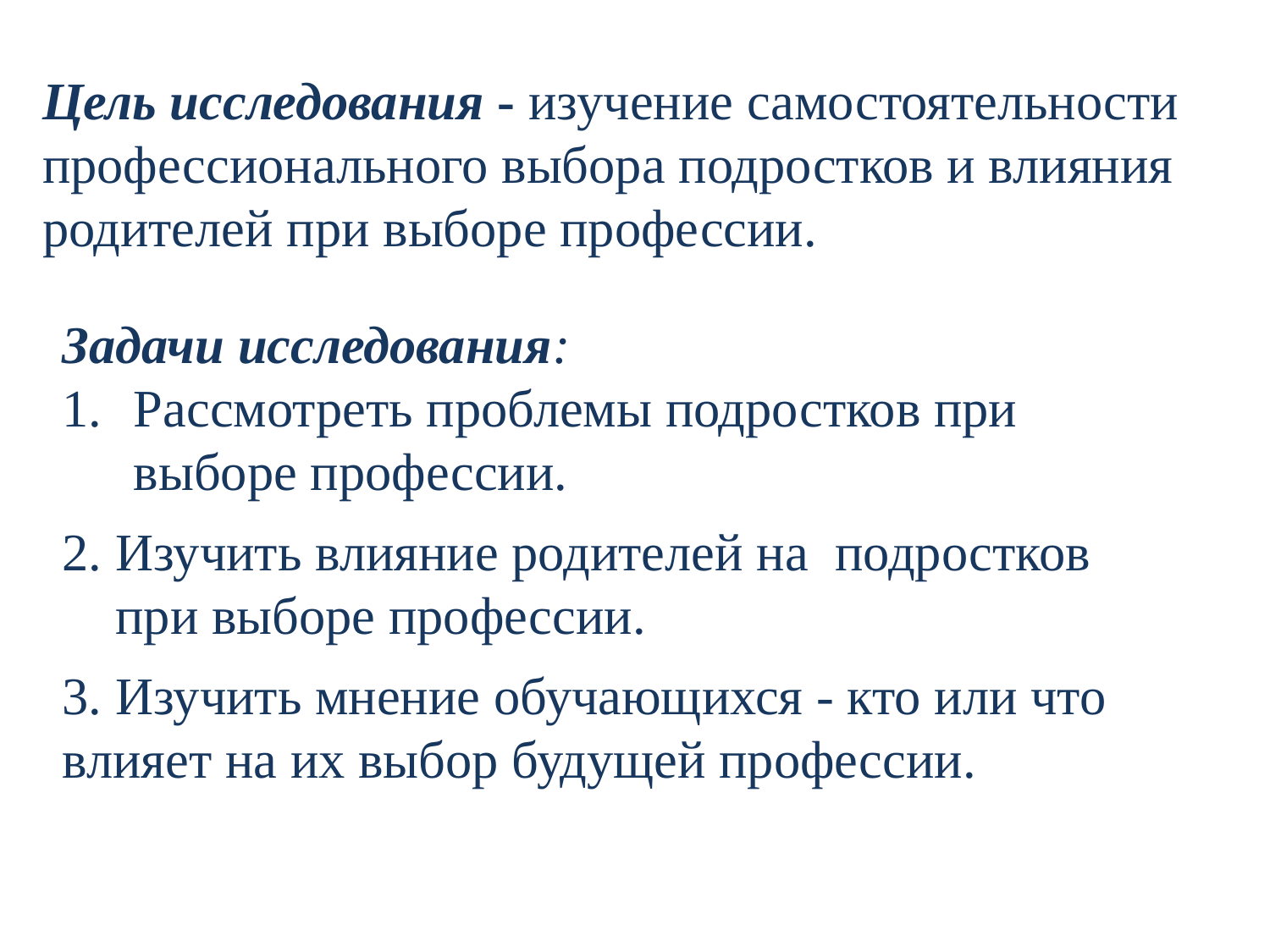

Цель исследования - изучение самостоятельности профессионального выбора подростков и влияния родителей при выборе профессии.
Задачи исследования:
Рассмотреть проблемы подростков при выборе профессии.

2. Изучить влияние родителей на  подростков
    при выборе профессии.

3. Изучить мнение обучающихся - кто или что влияет на их выбор будущей профессии.